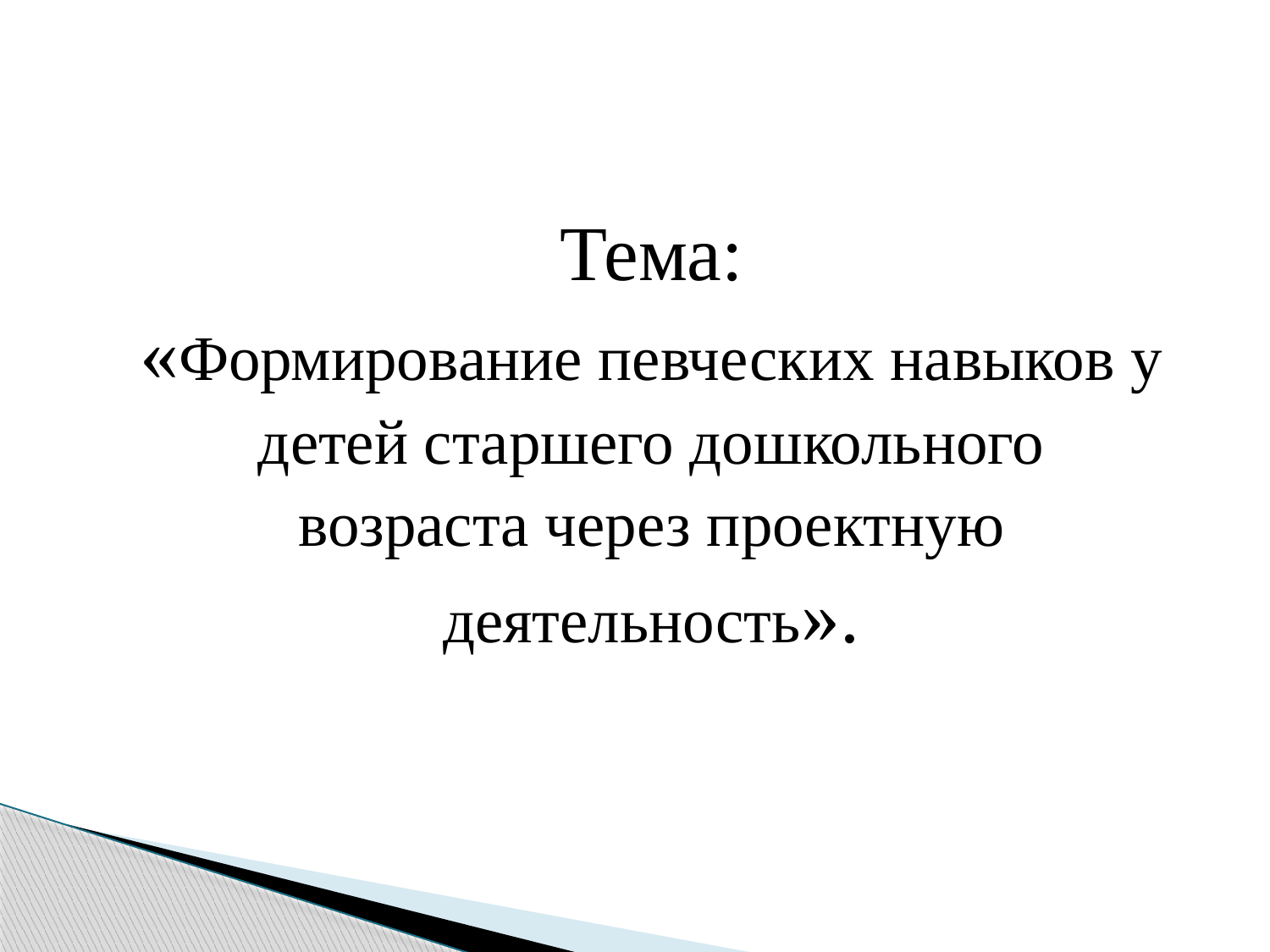

Тема:
«Формирование певческих навыков у детей старшего дошкольного возраста через проектную деятельность».